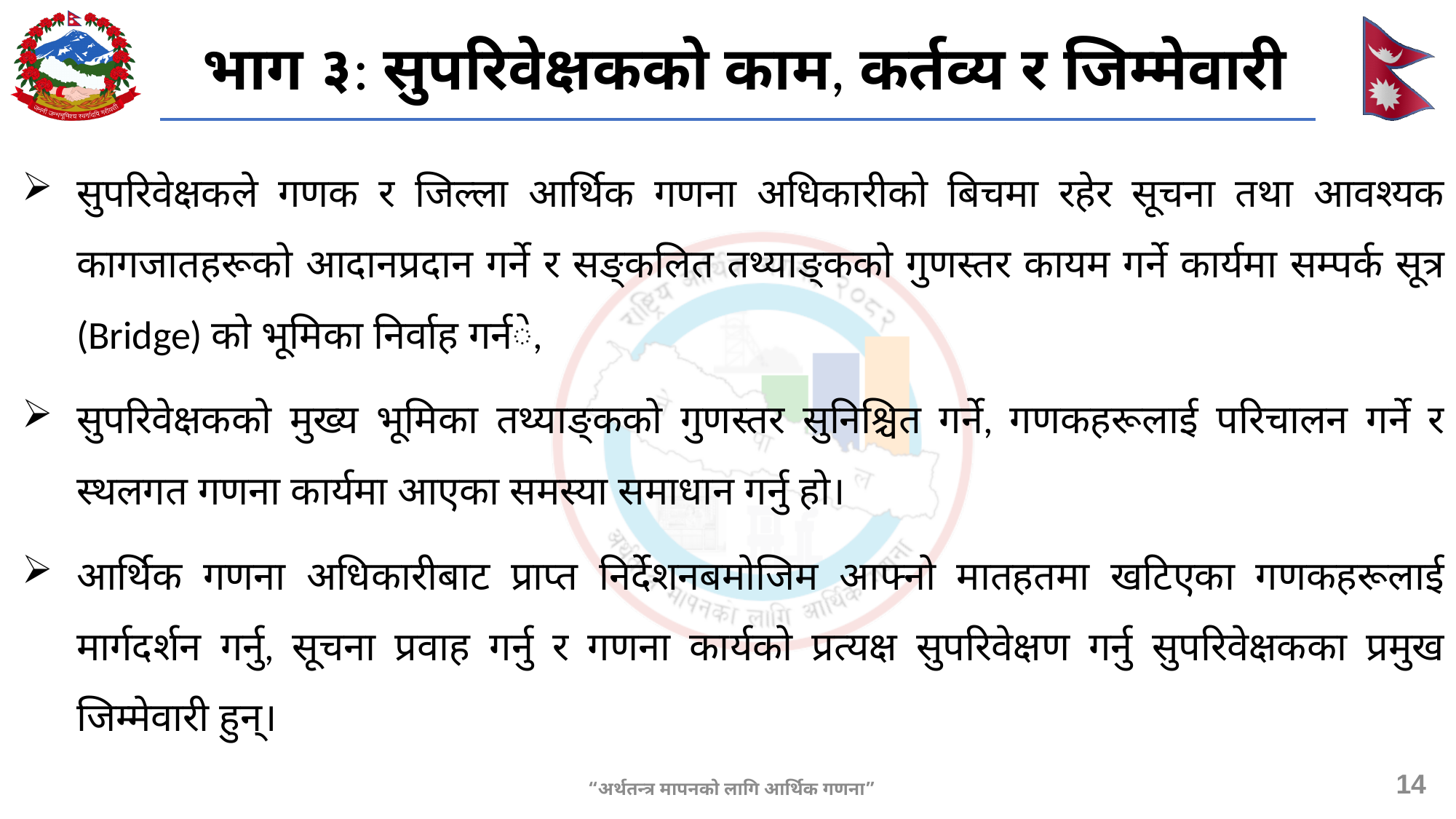

# भाग ३: सुपरिवेक्षकको काम, कर्तव्य र जिम्मेवारी
सुपरिवेक्षकले गणक र जिल्ला आर्थिक गणना अधिकारीको बिचमा रहेर सूचना तथा आवश्यक कागजातहरूको आदानप्रदान गर्ने र सङ्कलित तथ्याङ्कको गुणस्तर कायम गर्ने कार्यमा सम्पर्क सूत्र (Bridge) को भूमिका निर्वाह गर्ने,
सुपरिवेक्षकको मुख्य भूमिका तथ्याङ्कको गुणस्तर सुनिश्चित गर्ने, गणकहरूलाई परिचालन गर्ने र स्थलगत गणना कार्यमा आएका समस्या समाधान गर्नु हो।
आर्थिक गणना अधिकारीबाट प्राप्त निर्देशनबमोजिम आफ्नो मातहतमा खटिएका गणकहरूलाई मार्गदर्शन गर्नु, सूचना प्रवाह गर्नु र गणना कार्यको प्रत्यक्ष सुपरिवेक्षण गर्नु सुपरिवेक्षकका प्रमुख जिम्मेवारी हुन्।

14
“अर्थतन्त्र मापनको लागि आर्थिक गणना”